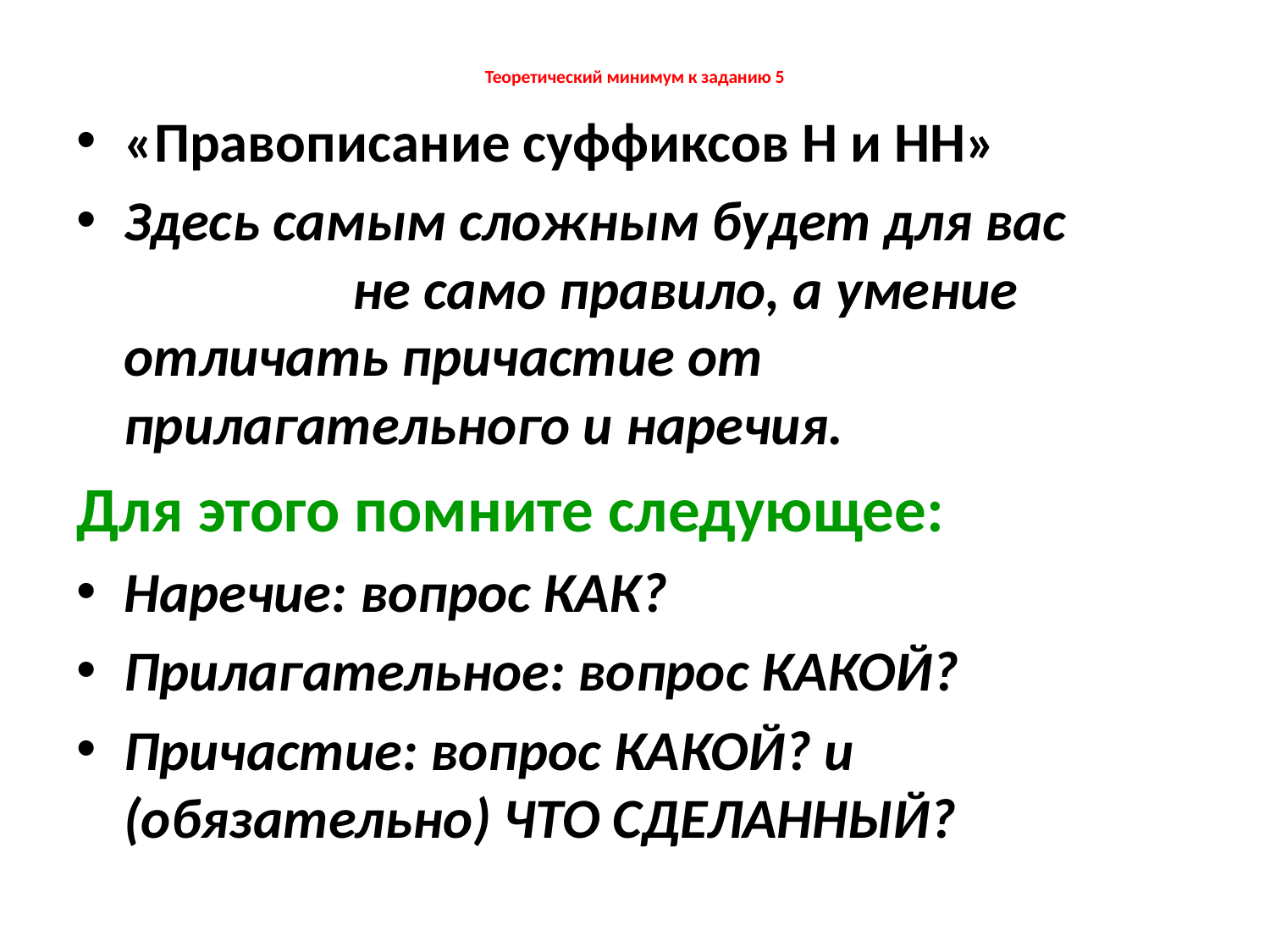

# Теоретический минимум к заданию 5
«Правописание суффиксов Н и НН»
Здесь самым сложным будет для вас                            не само правило, а умение отличать причастие от прилагательного и наречия.
Для этого помните следующее:
Наречие: вопрос КАК?
Прилагательное: вопрос КАКОЙ?
Причастие: вопрос КАКОЙ? и (обязательно) ЧТО СДЕЛАННЫЙ?